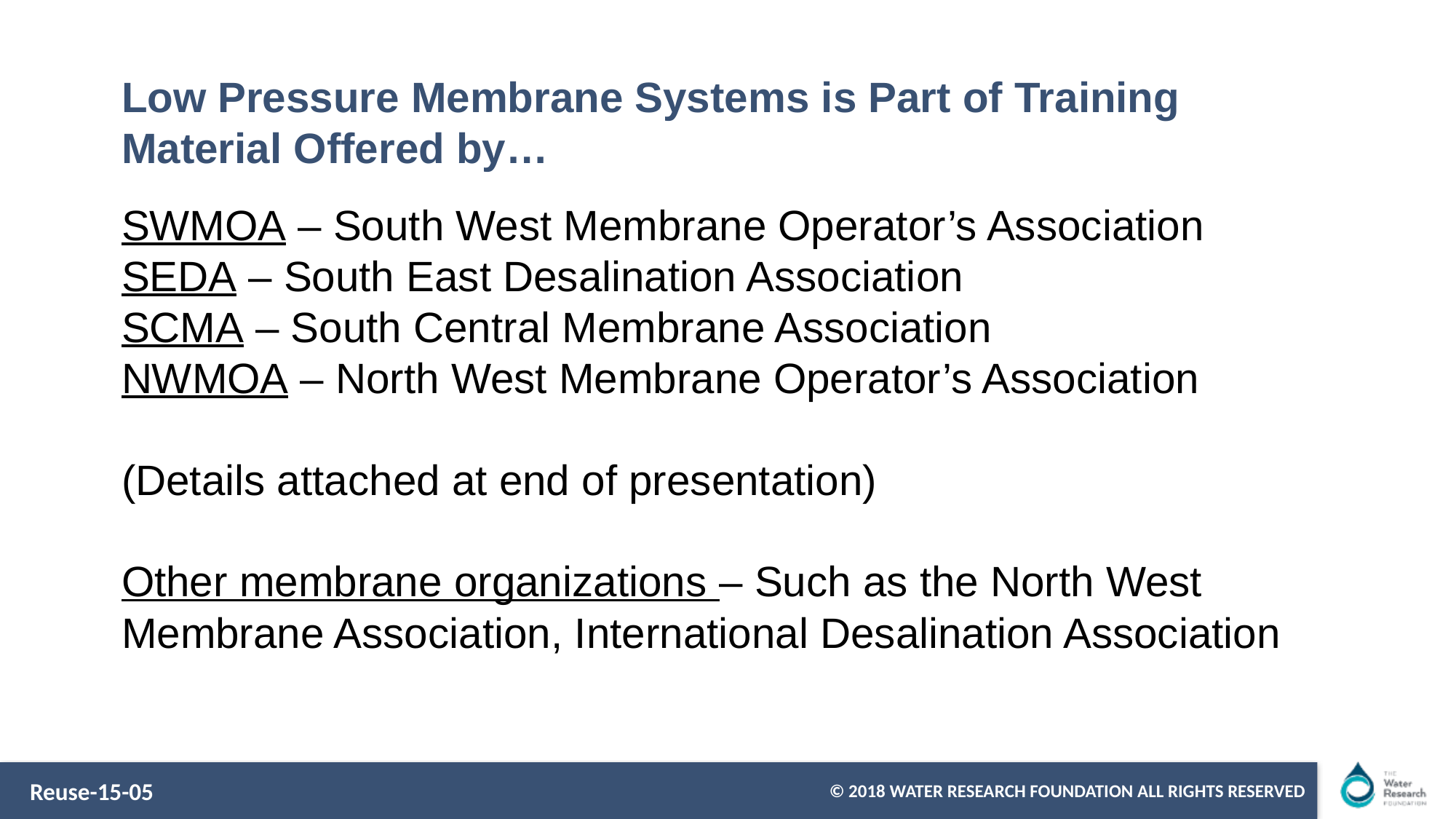

# Low Pressure Membrane Systems is Part of Training Material Offered by…
SWMOA – South West Membrane Operator’s Association
SEDA – South East Desalination Association
SCMA – South Central Membrane Association
NWMOA – North West Membrane Operator’s Association
(Details attached at end of presentation)
Other membrane organizations – Such as the North West Membrane Association, International Desalination Association